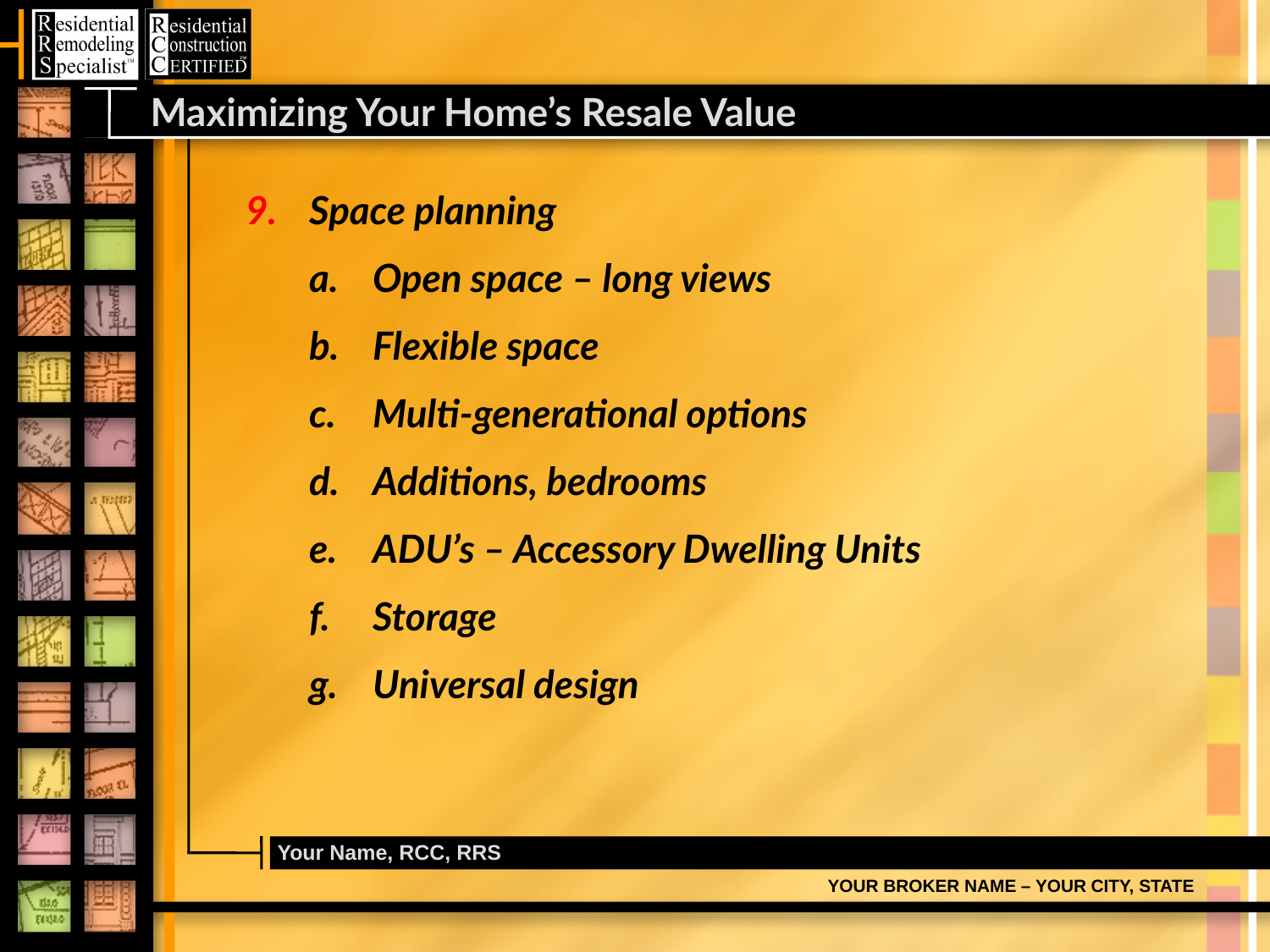

# Maximizing Your Home’s Resale Value
Space planning
Open space – long views
Flexible space
Multi-generational options
Additions, bedrooms
ADU’s – Accessory Dwelling Units
Storage
Universal design
Your Name, RCC, RRS